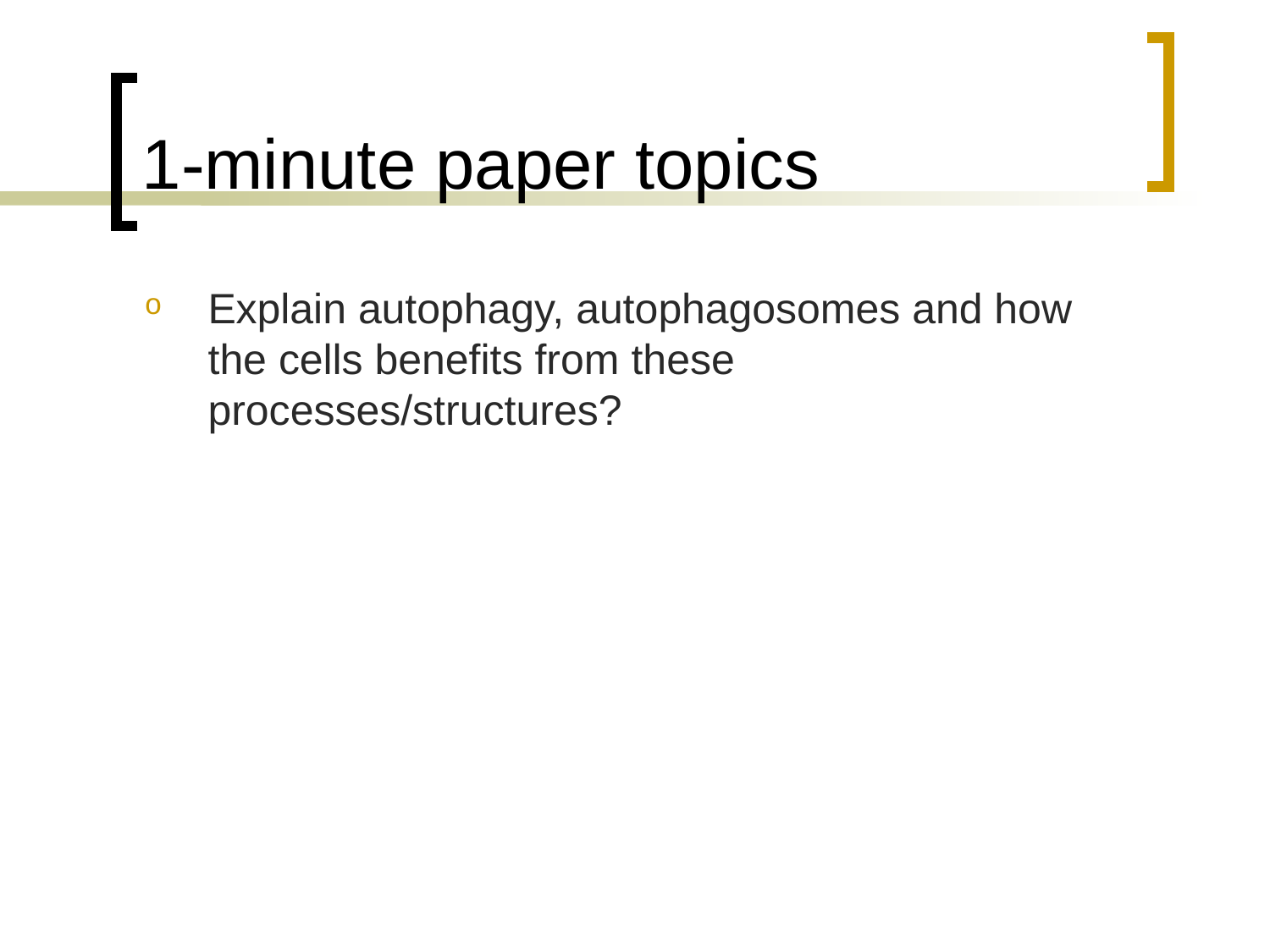

# 1-minute paper topics
Explain autophagy, autophagosomes and how the cells benefits from these processes/structures?